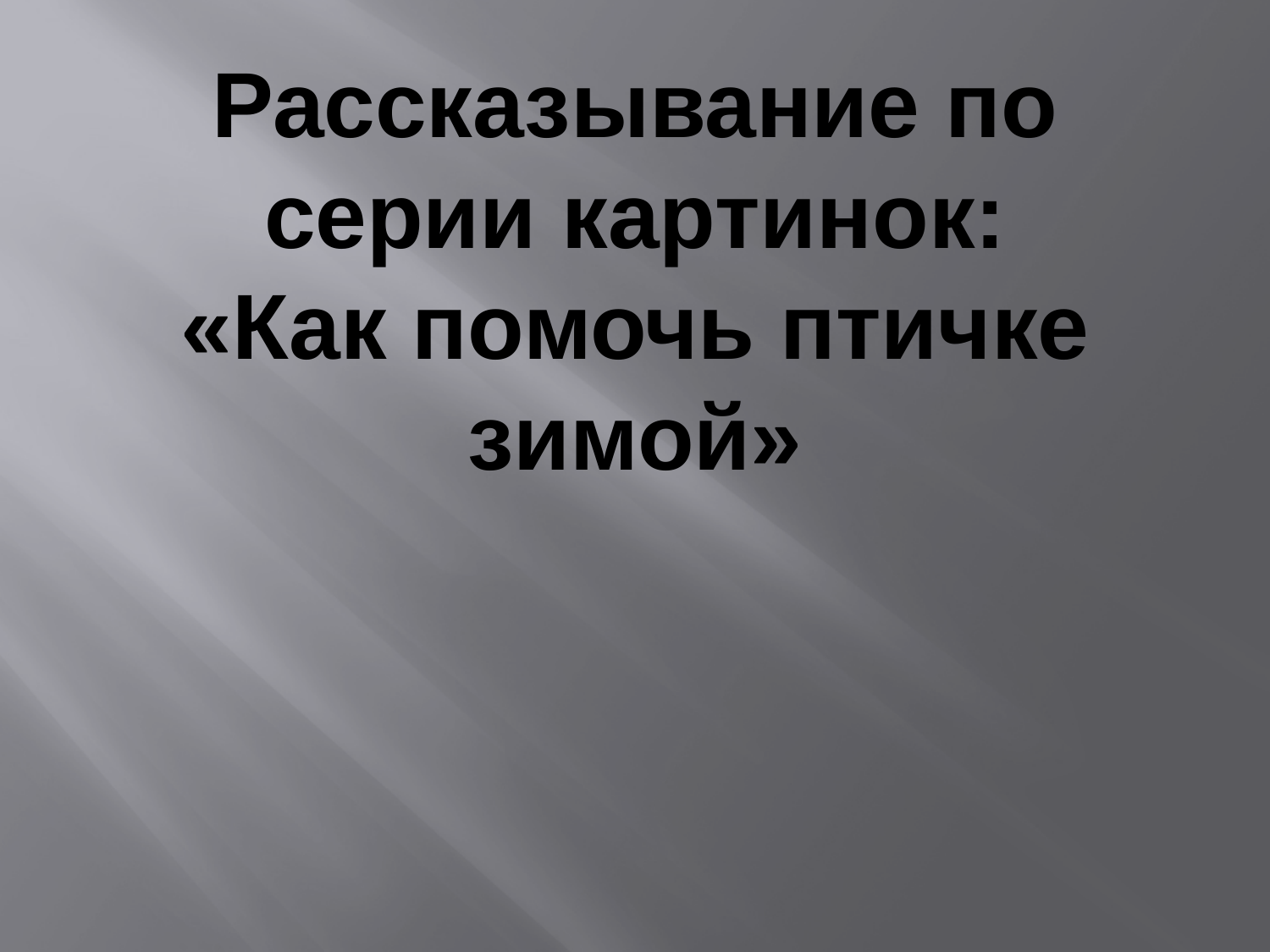

# Рассказывание по серии картинок: «Как помочь птичке зимой»